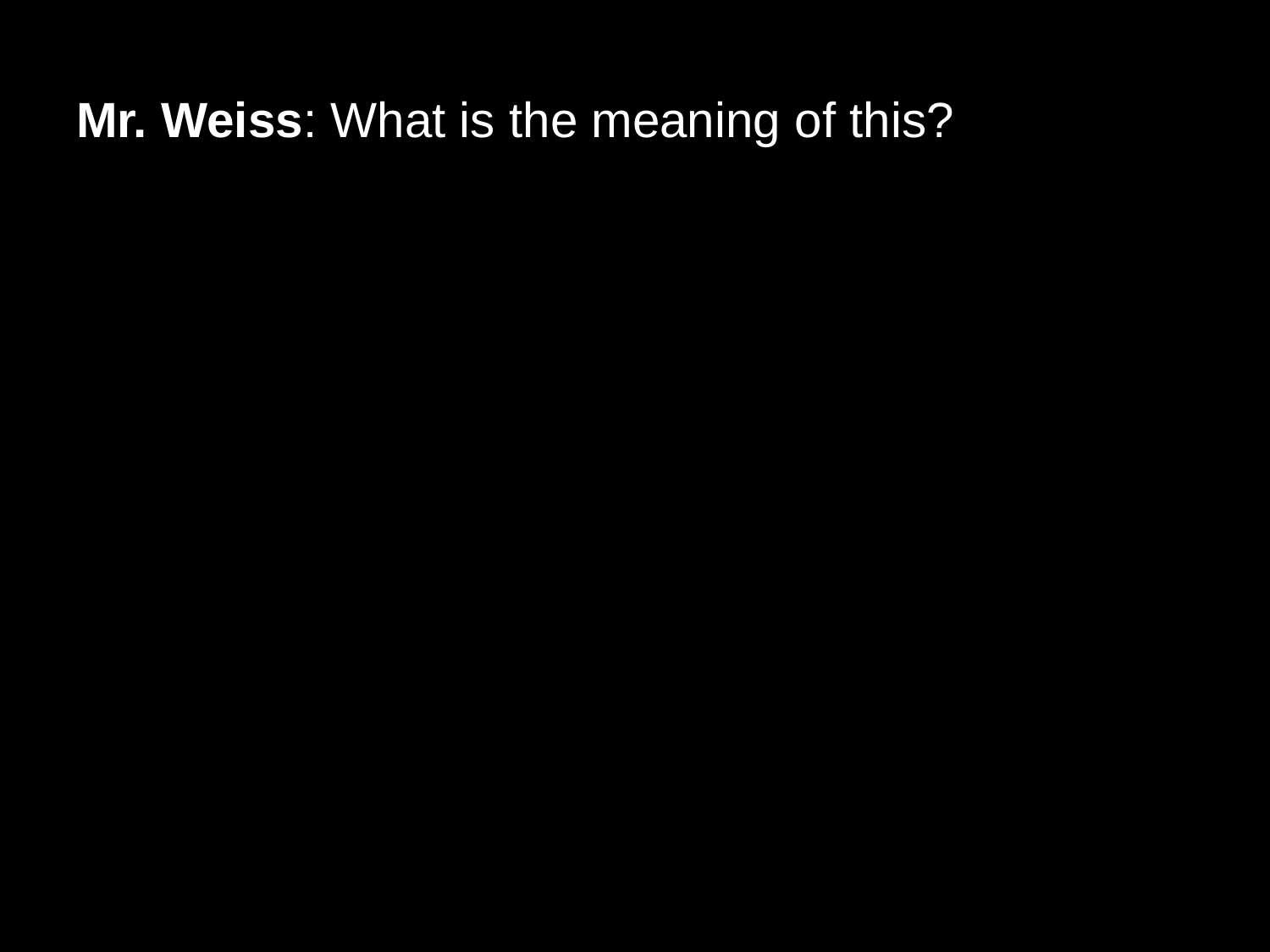

# Mr. Weiss: What is the meaning of this?